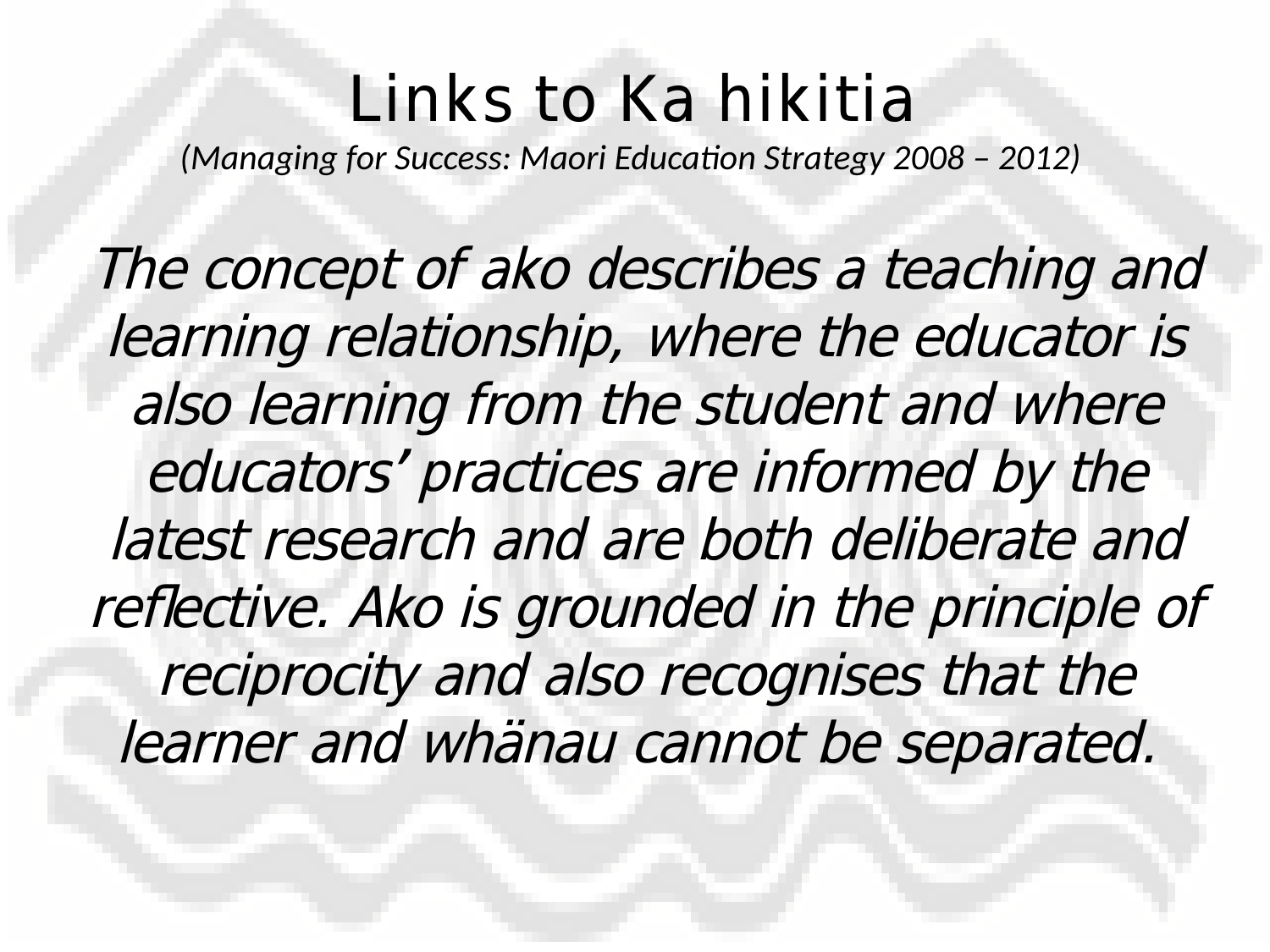

# Links to Ka hikitia (Managing for Success: Maori Education Strategy 2008 – 2012)
The concept of ako describes a teaching and learning relationship, where the educator is also learning from the student and where educators’ practices are informed by the latest research and are both deliberate and reﬂective. Ako is grounded in the principle of reciprocity and also recognises that the learner and whänau cannot be separated.